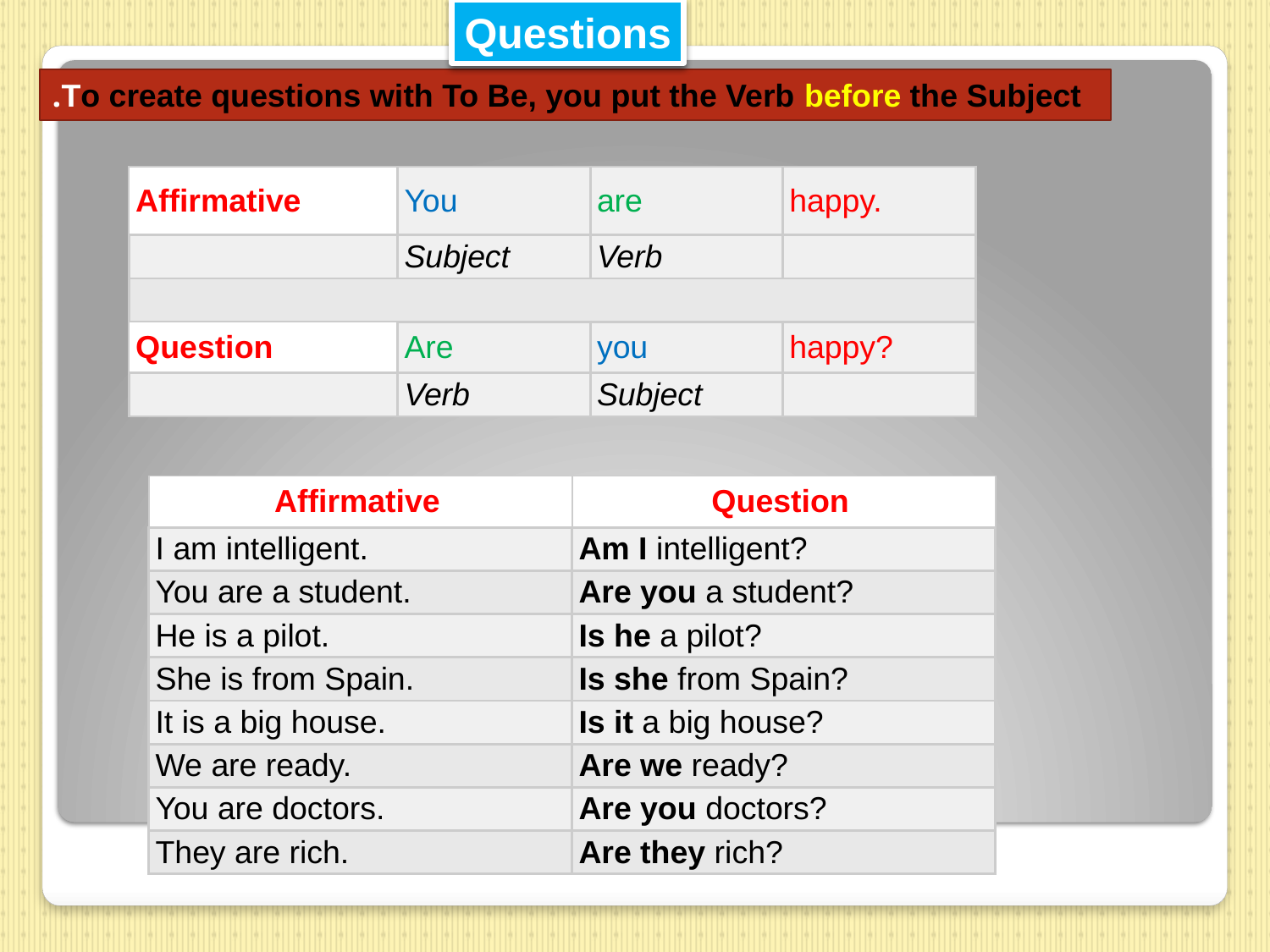

Questions
To create questions with To Be, you put the Verb before the Subject.
| Affirmative | You | are | happy. |
| --- | --- | --- | --- |
|  | Subject | Verb |  |
|  |  |  |  |
| Question | Are | you | happy? |
|  | Verb | Subject |  |
| Affirmative | Question |
| --- | --- |
| I am intelligent. | Am I intelligent? |
| You are a student. | Are you a student? |
| He is a pilot. | Is he a pilot? |
| She is from Spain. | Is she from Spain? |
| It is a big house. | Is it a big house? |
| We are ready. | Are we ready? |
| You are doctors. | Are you doctors? |
| They are rich. | Are they rich? |